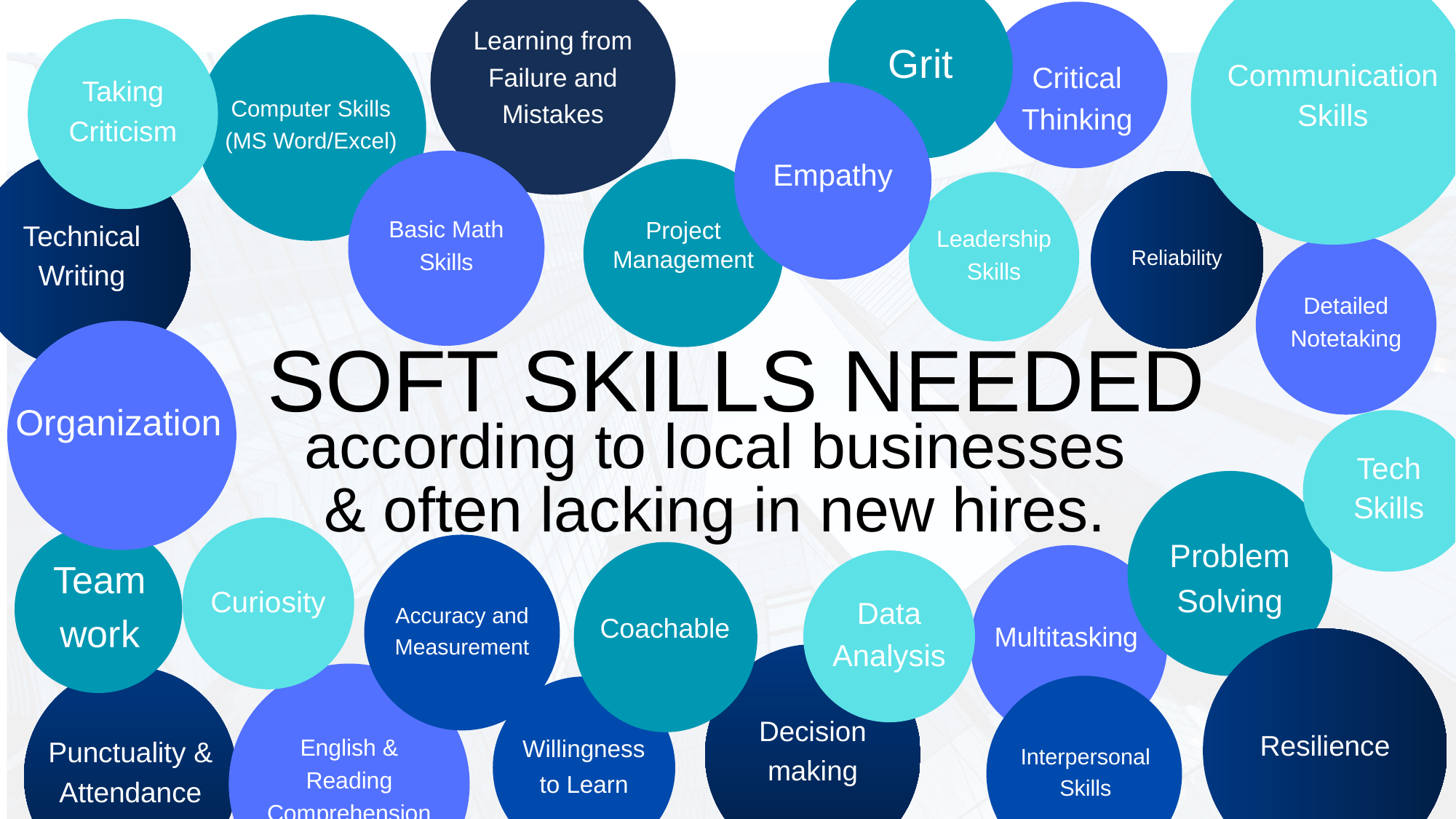

Communication
Skills

Learning from Failure and Mistakes

Grit

Critical Thinking

Computer Skills (MS Word/Excel)

Taking Criticism

Empathy

Basic Math Skills

Technical Writing

Project Management

Reliability

Leadership
Skills

Detailed Notetaking

Organization
SOFT SKILLS NEEDED

Tech
Skills
according to local businesses & often lacking in new hires.

Problem Solving

Curiosity

Teamwork

Accuracy and Measurement

Coachable

Multitasking

Data Analysis

Resilience

Decision making

English & Reading Comprehension

Punctuality & Attendance

Interpersonal Skills

Willingness to Learn